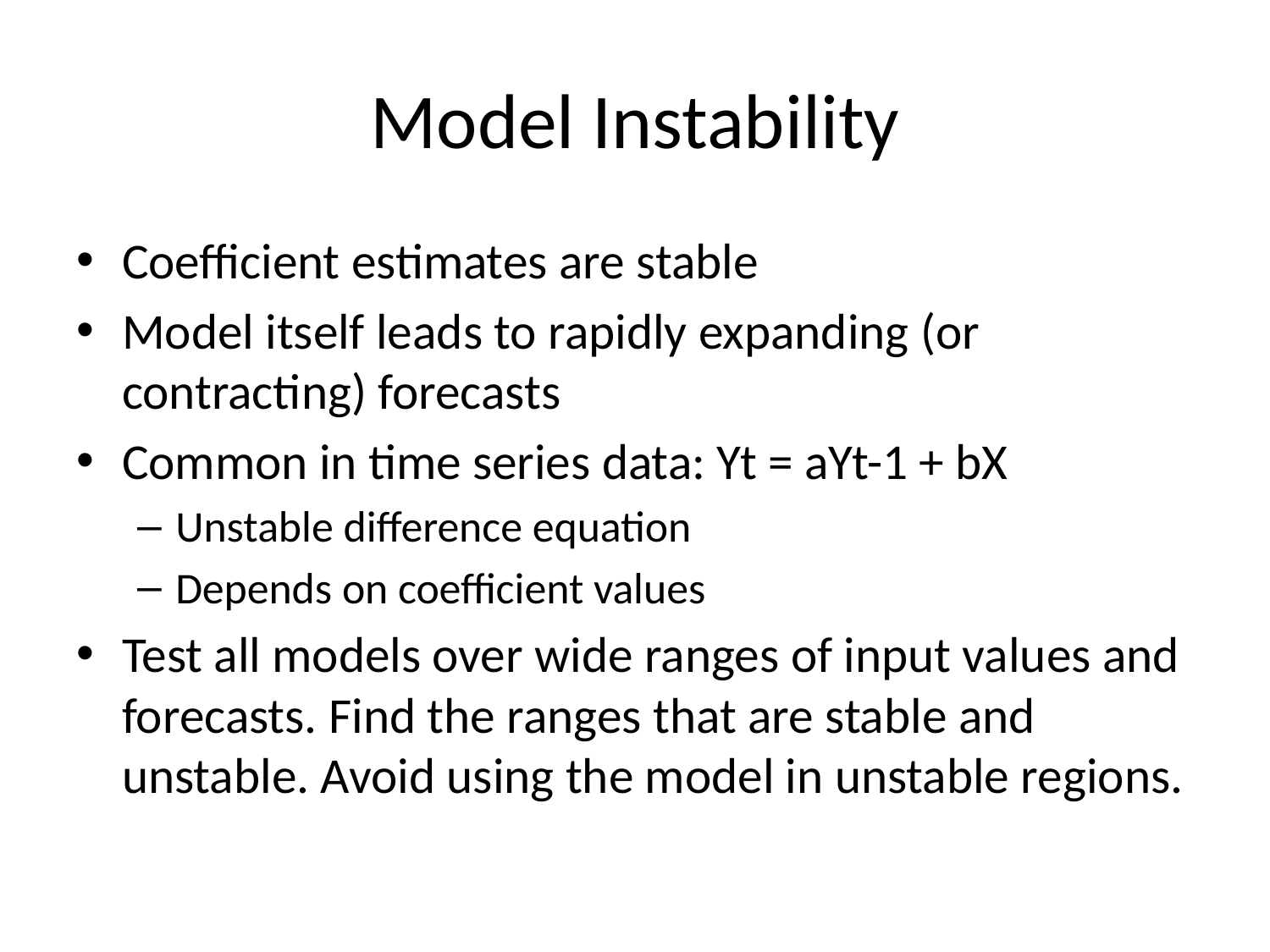

# Model Instability
Coefficient estimates are stable
Model itself leads to rapidly expanding (or contracting) forecasts
Common in time series data: Yt = aYt-1 + bX
Unstable difference equation
Depends on coefficient values
Test all models over wide ranges of input values and forecasts. Find the ranges that are stable and unstable. Avoid using the model in unstable regions.